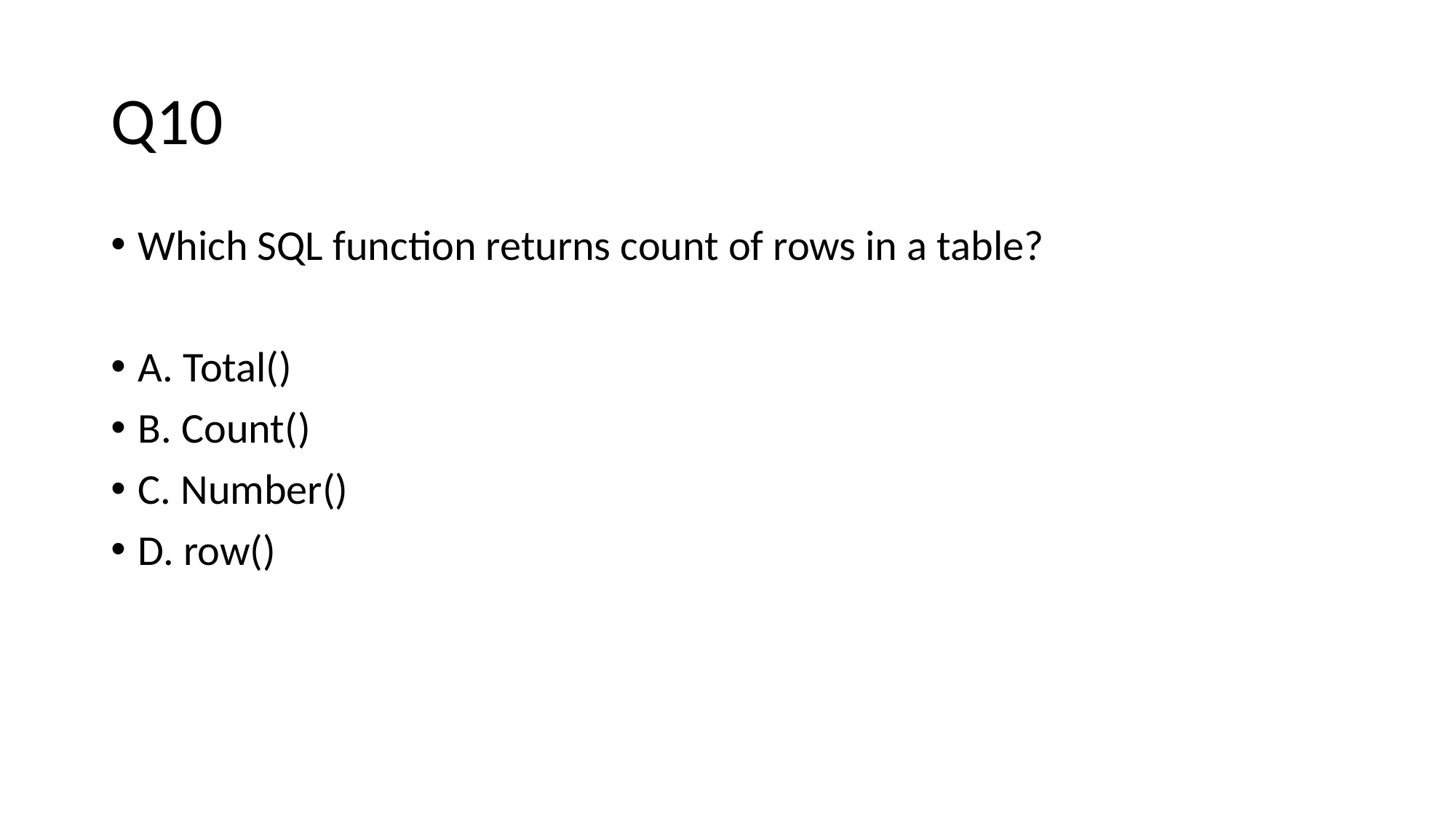

# Q10
Which SQL function returns count of rows in a table?

A. Total()
B. Count()
C. Number()
D. row()